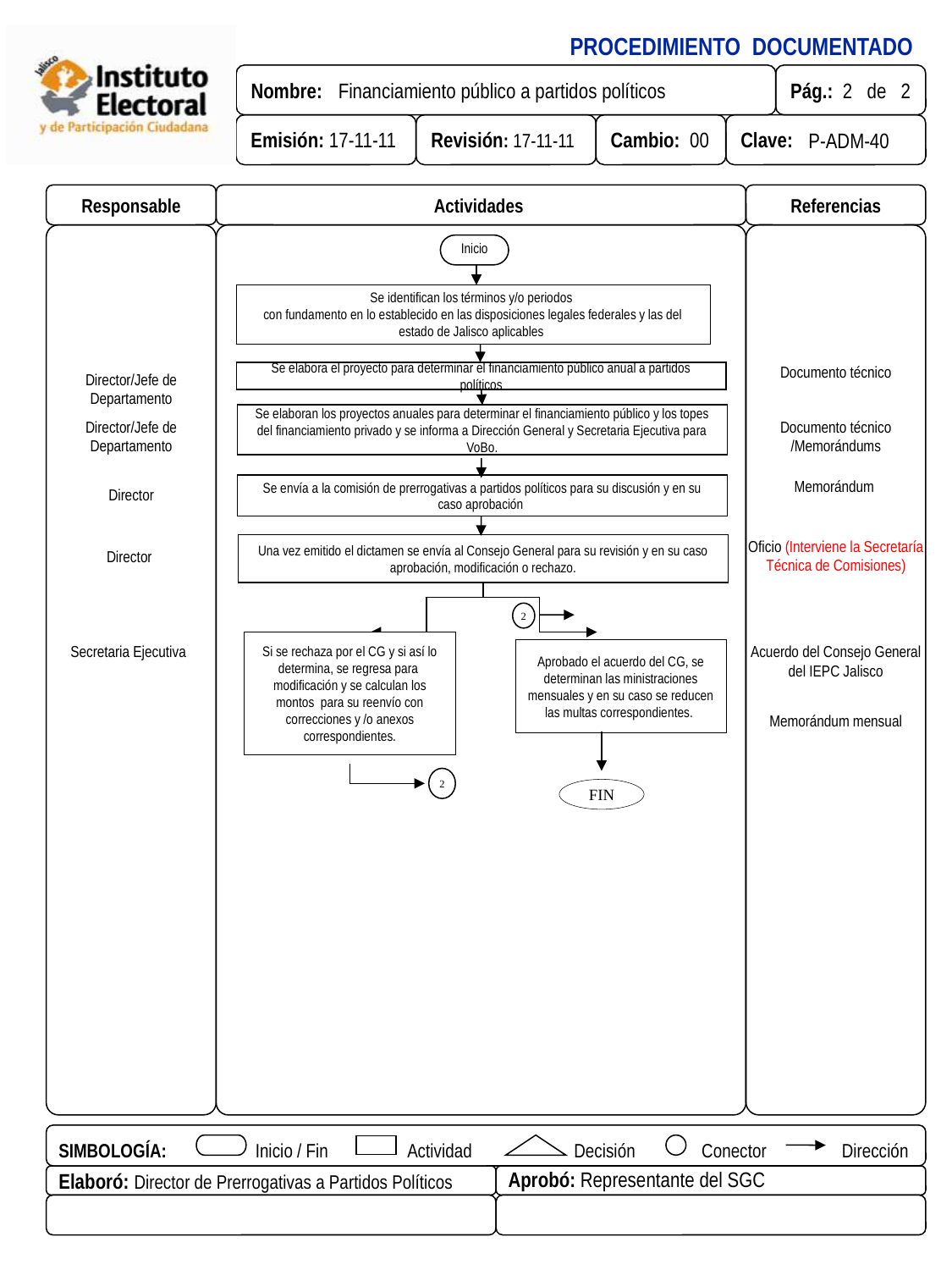

Responsable
Actividades
Referencias

Inicio

Se identifican los términos y/o periodos
con fundamento en lo establecido en las disposiciones legales federales y las del estado de Jalisco aplicables
Documento técnico
Se elabora el proyecto para determinar el financiamiento público anual a partidos políticos
Director/Jefe de Departamento
Se elaboran los proyectos anuales para determinar el financiamiento público y los topes del financiamiento privado y se informa a Dirección General y Secretaria Ejecutiva para VoBo.
Director/Jefe de Departamento
Documento técnico /Memorándums
Se envía a la comisión de prerrogativas a partidos políticos para su discusión y en su caso aprobación
Memorándum
Director
Una vez emitido el dictamen se envía al Consejo General para su revisión y en su caso aprobación, modificación o rechazo.
Oficio (Interviene la Secretaría Técnica de Comisiones)
Director
2

Si se rechaza por el CG y si así lo determina, se regresa para  modificación y se calculan los montos  para su reenvío con correcciones y /o anexos correspondientes.
Acuerdo del Consejo General del IEPC Jalisco
Secretaria Ejecutiva
Aprobado el acuerdo del CG, se determinan las ministraciones mensuales y en su caso se reducen las multas correspondientes.
Memorándum mensual
2
FIN